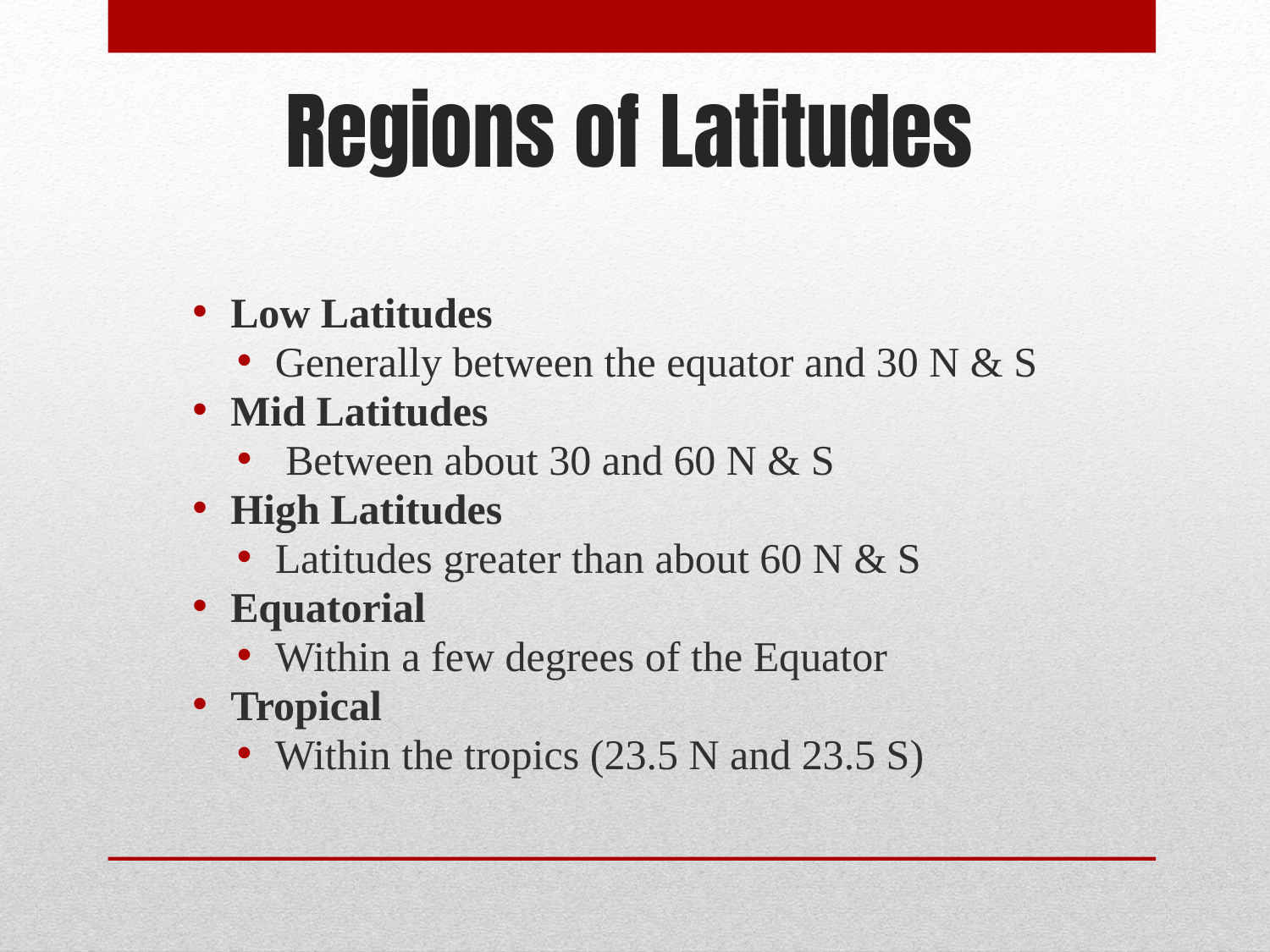

Regions of Latitudes
Low Latitudes
Generally between the equator and 30 N & S
Mid Latitudes
 Between about 30 and 60 N & S
High Latitudes
Latitudes greater than about 60 N & S
Equatorial
Within a few degrees of the Equator
Tropical
Within the tropics (23.5 N and 23.5 S)